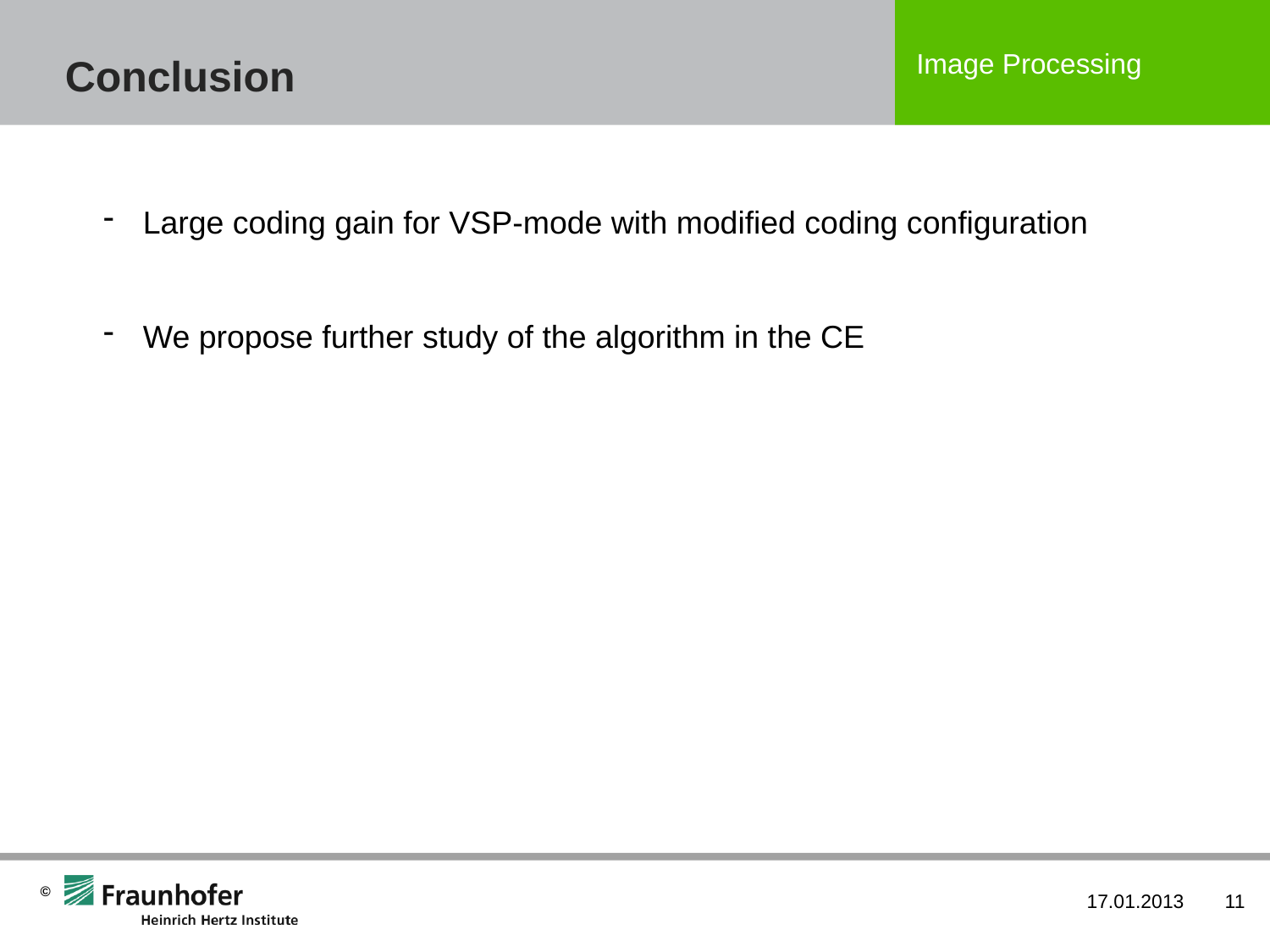

# Conclusion
Large coding gain for VSP-mode with modified coding configuration

We propose further study of the algorithm in the CE
17.01.2013
11